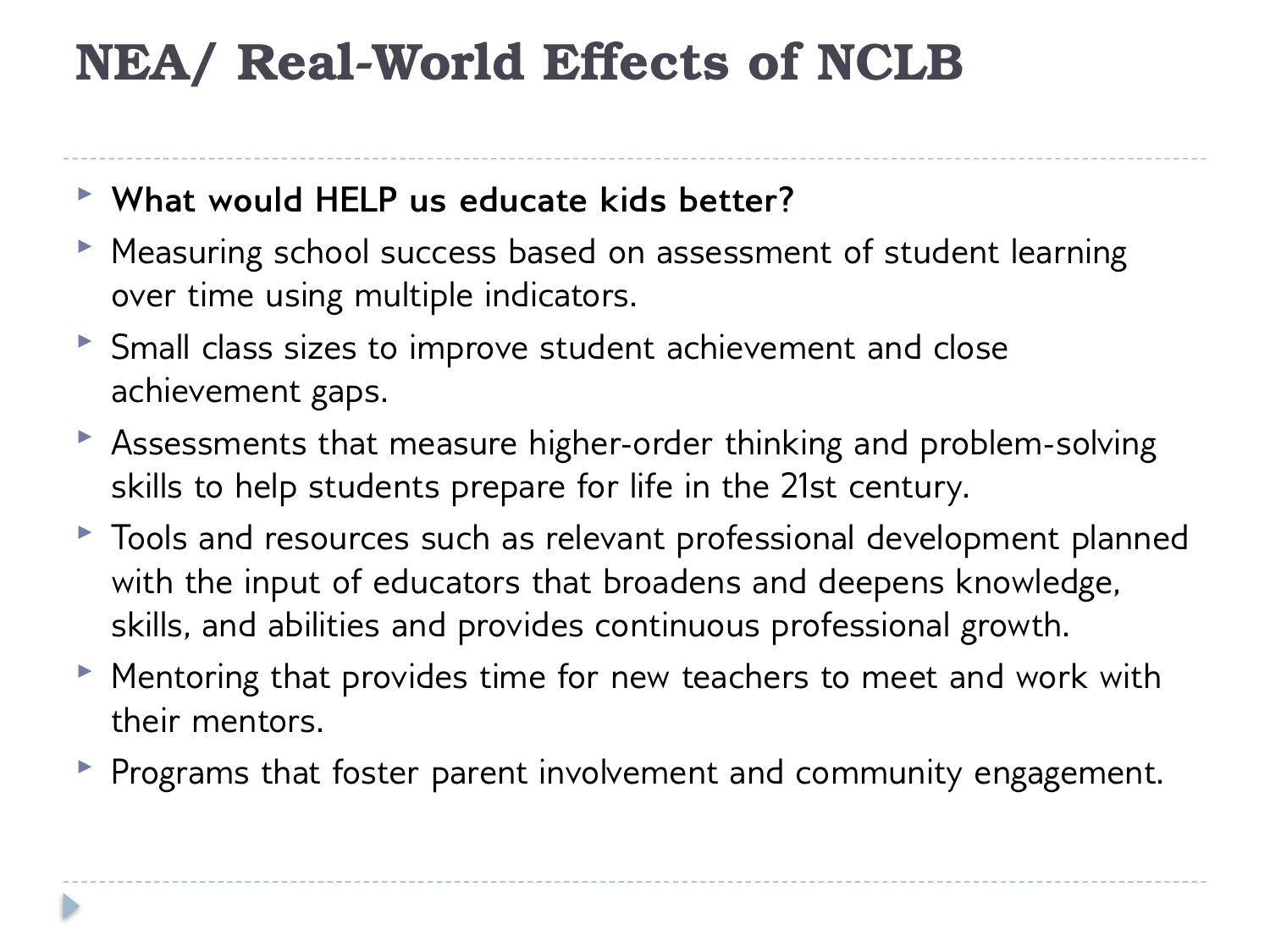

# NEA/ Real-World Effects of NCLB
What would HELP us educate kids better?
Measuring school success based on assessment of student learning over time using multiple indicators.
Small class sizes to improve student achievement and close achievement gaps.
Assessments that measure higher-order thinking and problem-solving skills to help students prepare for life in the 21st century.
Tools and resources such as relevant professional development planned with the input of educators that broadens and deepens knowledge, skills, and abilities and provides continuous professional growth.
Mentoring that provides time for new teachers to meet and work with their mentors.
Programs that foster parent involvement and community engagement.